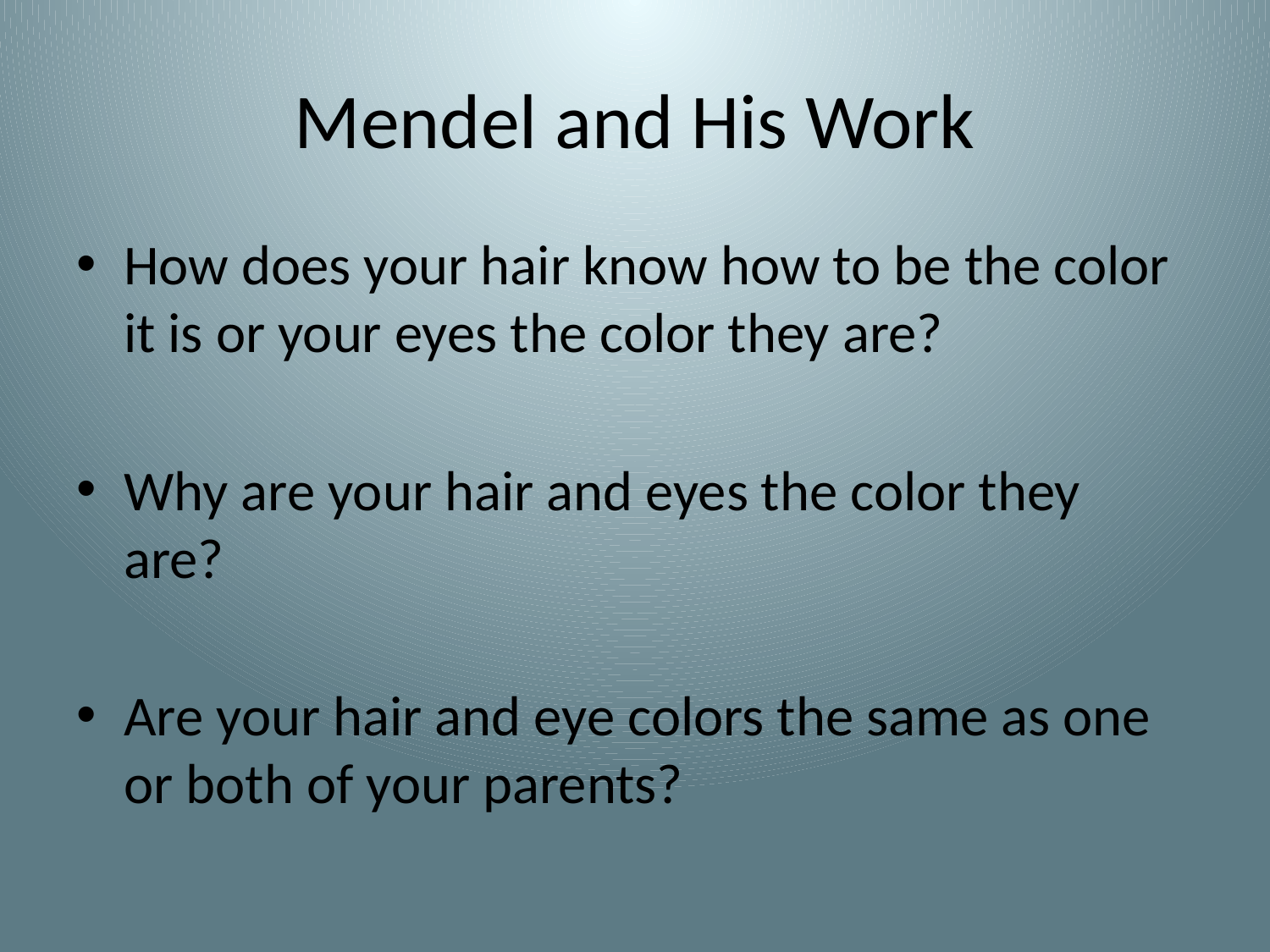

# Mendel and His Work
How does your hair know how to be the color it is or your eyes the color they are?

Why are your hair and eyes the color they are?

Are your hair and eye colors the same as one or both of your parents?